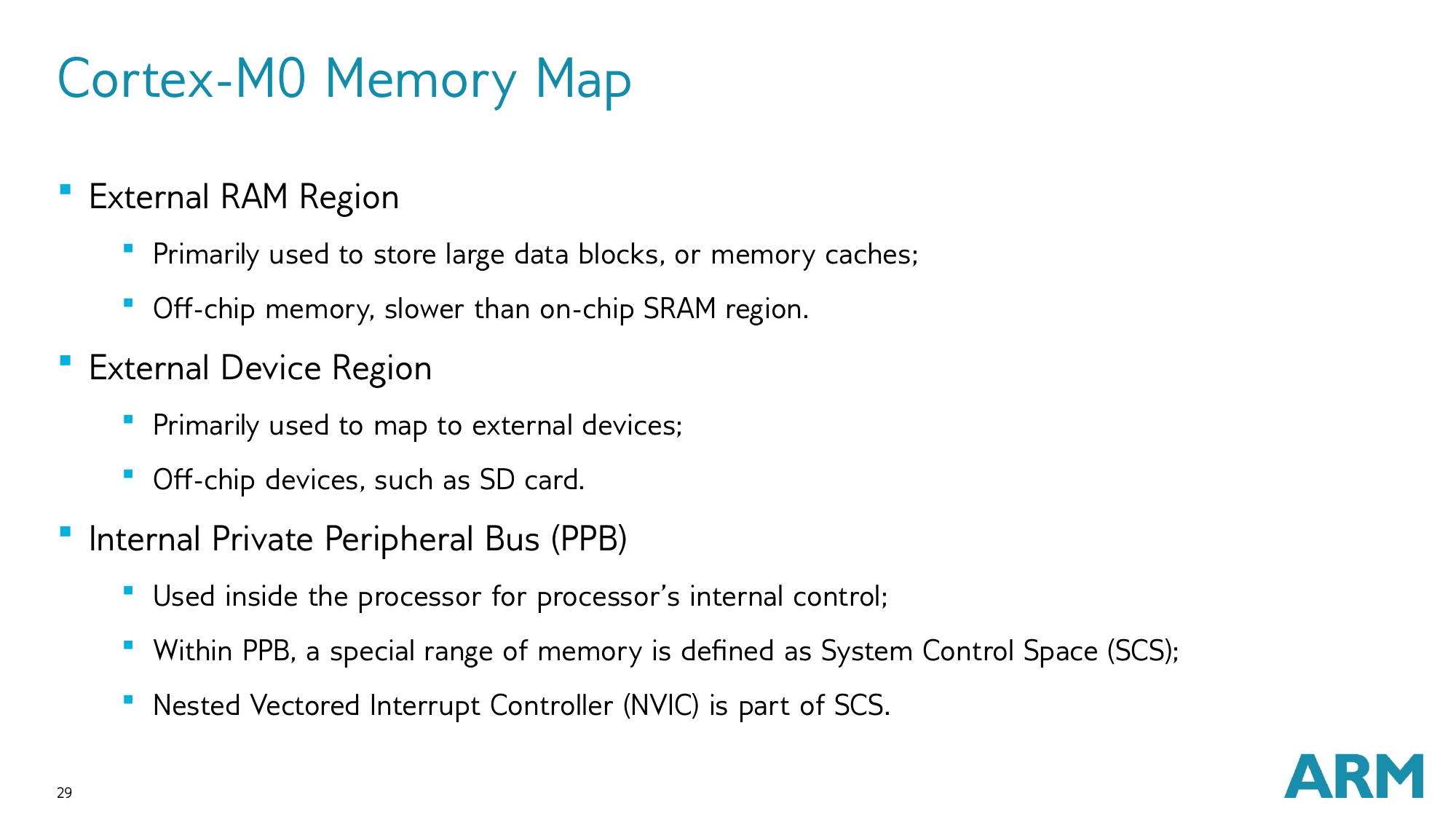

# Cortex-M0 Memory Map
External RAM Region
Primarily used to store large data blocks, or memory caches;
Off-chip memory, slower than on-chip SRAM region.
External Device Region
Primarily used to map to external devices;
Off-chip devices, such as SD card.
Internal Private Peripheral Bus (PPB)
Used inside the processor for processor’s internal control;
Within PPB, a special range of memory is defined as System Control Space (SCS);
Nested Vectored Interrupt Controller (NVIC) is part of SCS.